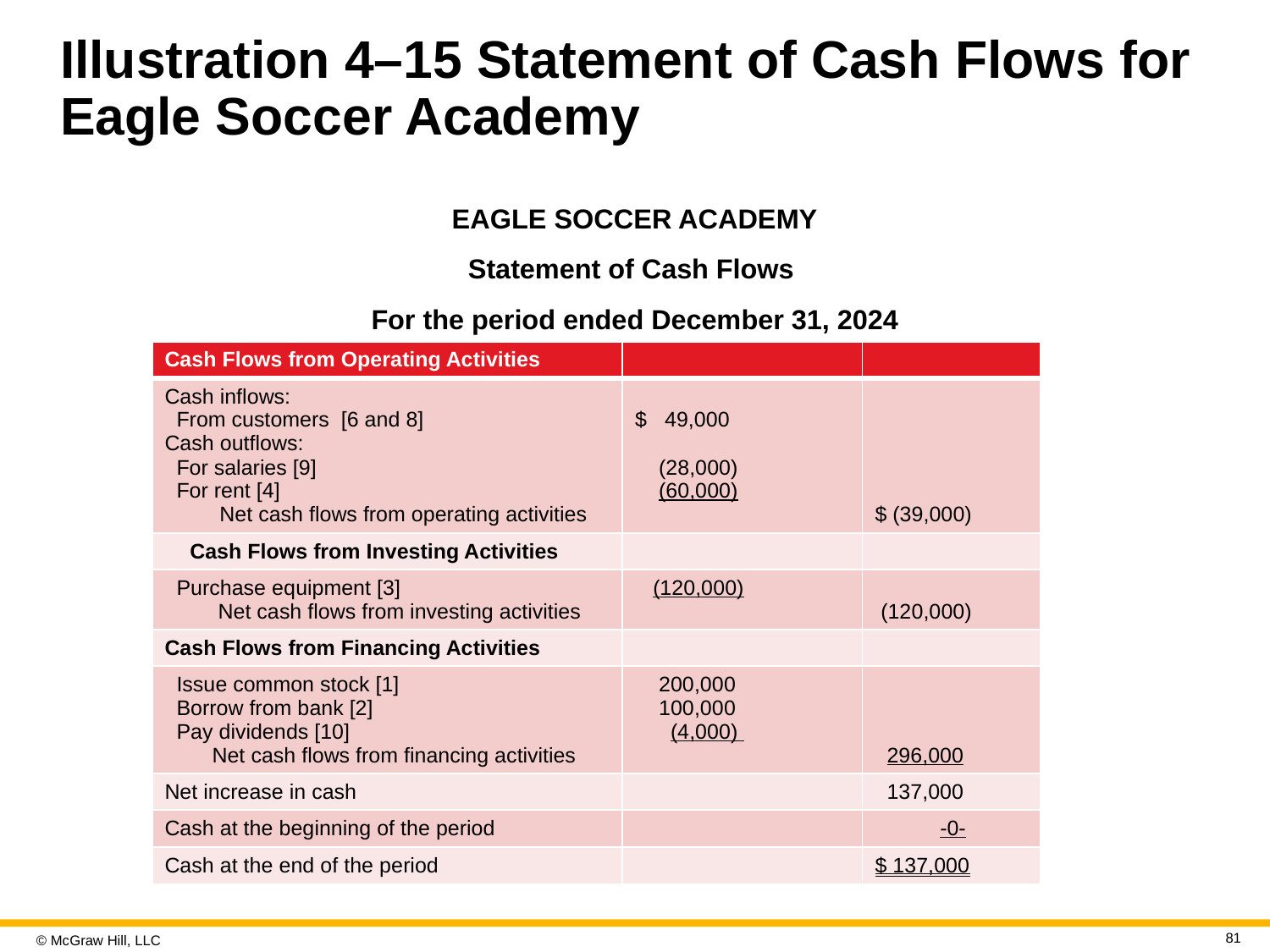

# Illustration 4–15 Statement of Cash Flows for Eagle Soccer Academy
EAGLE SOCCER ACADEMY
Statement of Cash Flows
For the period ended December 31, 2024
| Cash Flows from Operating Activities |  |  |
| --- | --- | --- |
| Cash inflows: From customers [6 and 8] Cash outflows: For salaries [9] For rent [4] Net cash flows from operating activities | $ 49,000 (28,000) (60,000) | $ (39,000) |
| Cash Flows from Investing Activities |  |  |
| Purchase equipment [3] Net cash flows from investing activities | (120,000) | (120,000) |
| Cash Flows from Financing Activities |  |  |
| Issue common stock [1] Borrow from bank [2] Pay dividends [10] Net cash flows from financing activities | 200,000 100,000 (4,000) | 296,000 |
| Net increase in cash |  | 137,000 |
| Cash at the beginning of the period |  | -0- |
| Cash at the end of the period |  | $ 137,000 |
81